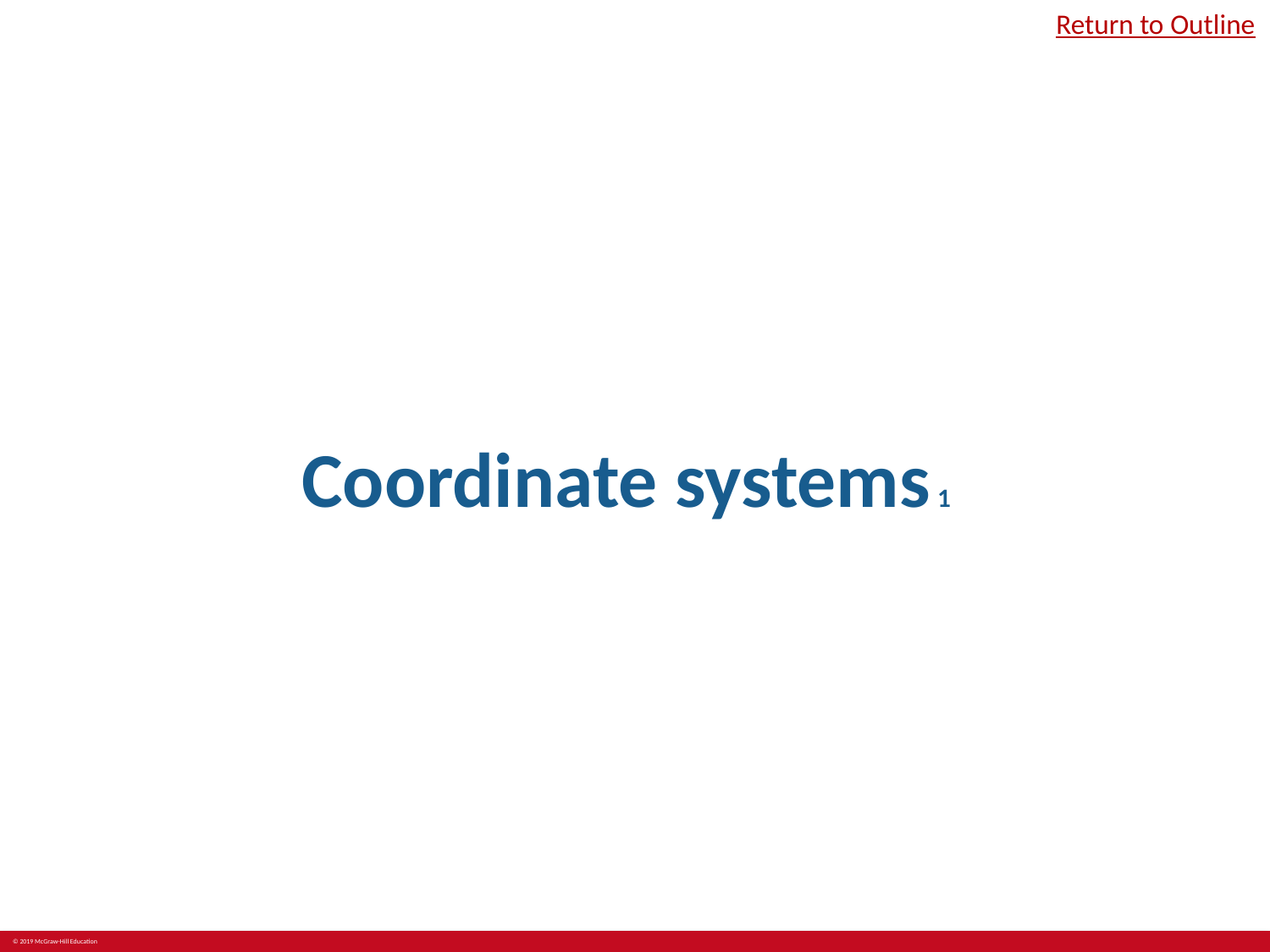

Return to Outline
# Coordinate systems 1